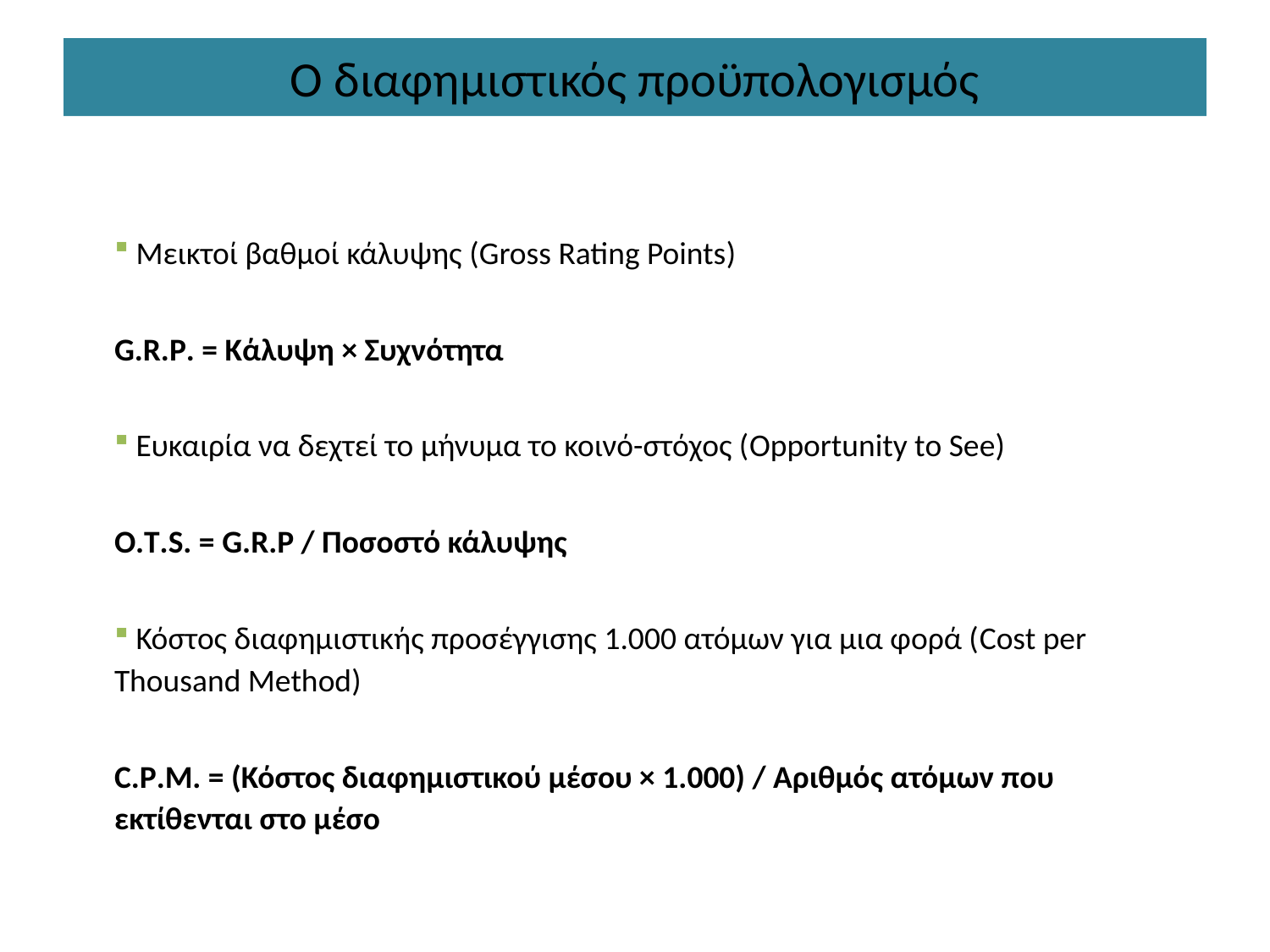

# O διαφημιστικός προϋπολογισμός
 Μεικτοί βαθμοί κάλυψης (Gross Rating Points)

G.R.P. = Κάλυψη × Συχνότητα

 Ευκαιρία να δεχτεί το μήνυμα το κοινό-στόχος (Opportunity to See)

O.T.S. = G.R.P / Ποσοστό κάλυψης

 Κόστος διαφημιστικής προσέγγισης 1.000 ατόμων για μια φορά (Cost per Thousand Method)

C.P.M. = (Κόστος διαφημιστικού μέσου × 1.000) / Αριθμός ατόμων που εκτίθενται στο μέσο